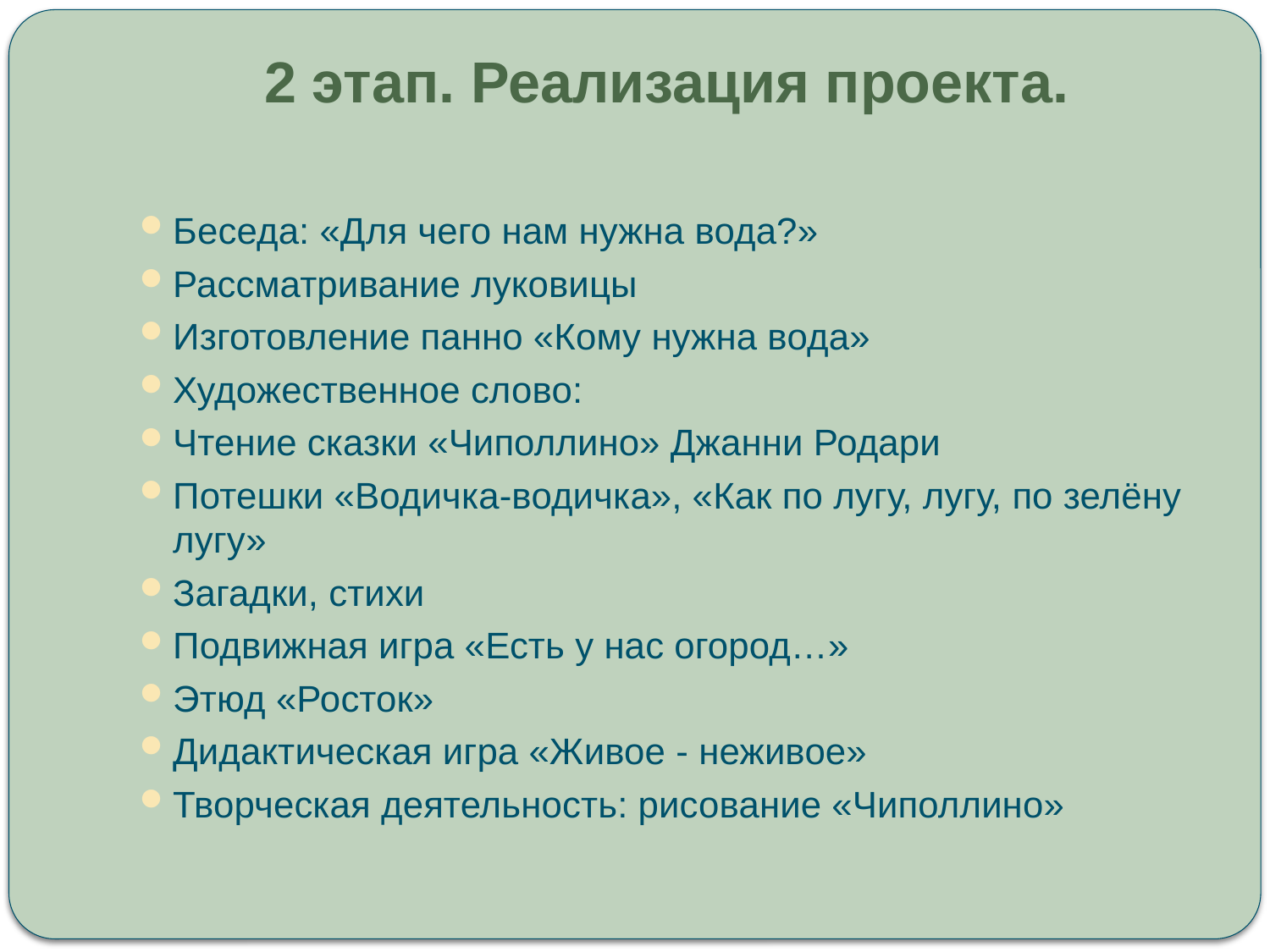

# 2 этап. Реализация проекта.
Беседа: «Для чего нам нужна вода?»
Рассматривание луковицы
Изготовление панно «Кому нужна вода»
Художественное слово:
Чтение сказки «Чиполлино» Джанни Родари
Потешки «Водичка-водичка», «Как по лугу, лугу, по зелёну лугу»
Загадки, стихи
Подвижная игра «Есть у нас огород…»
Этюд «Росток»
Дидактическая игра «Живое - неживое»
Творческая деятельность: рисование «Чиполлино»